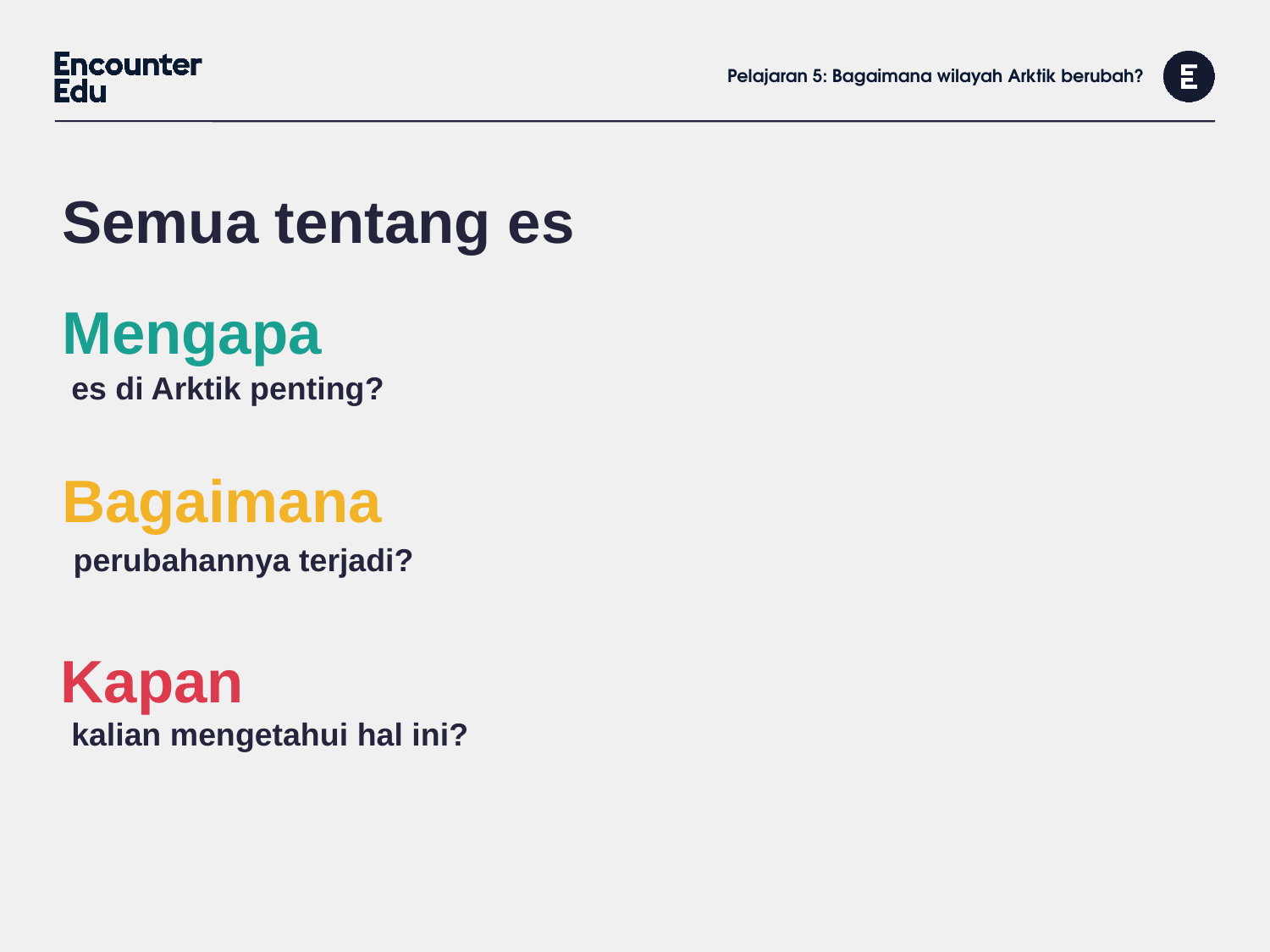

# Pelajaran 5: Bagaimana wilayah Arktik berubah?
Semua tentang es
Mengapa
es di Arktik penting?
Bagaimana
perubahannya terjadi?
Kapan
kalian mengetahui hal ini?